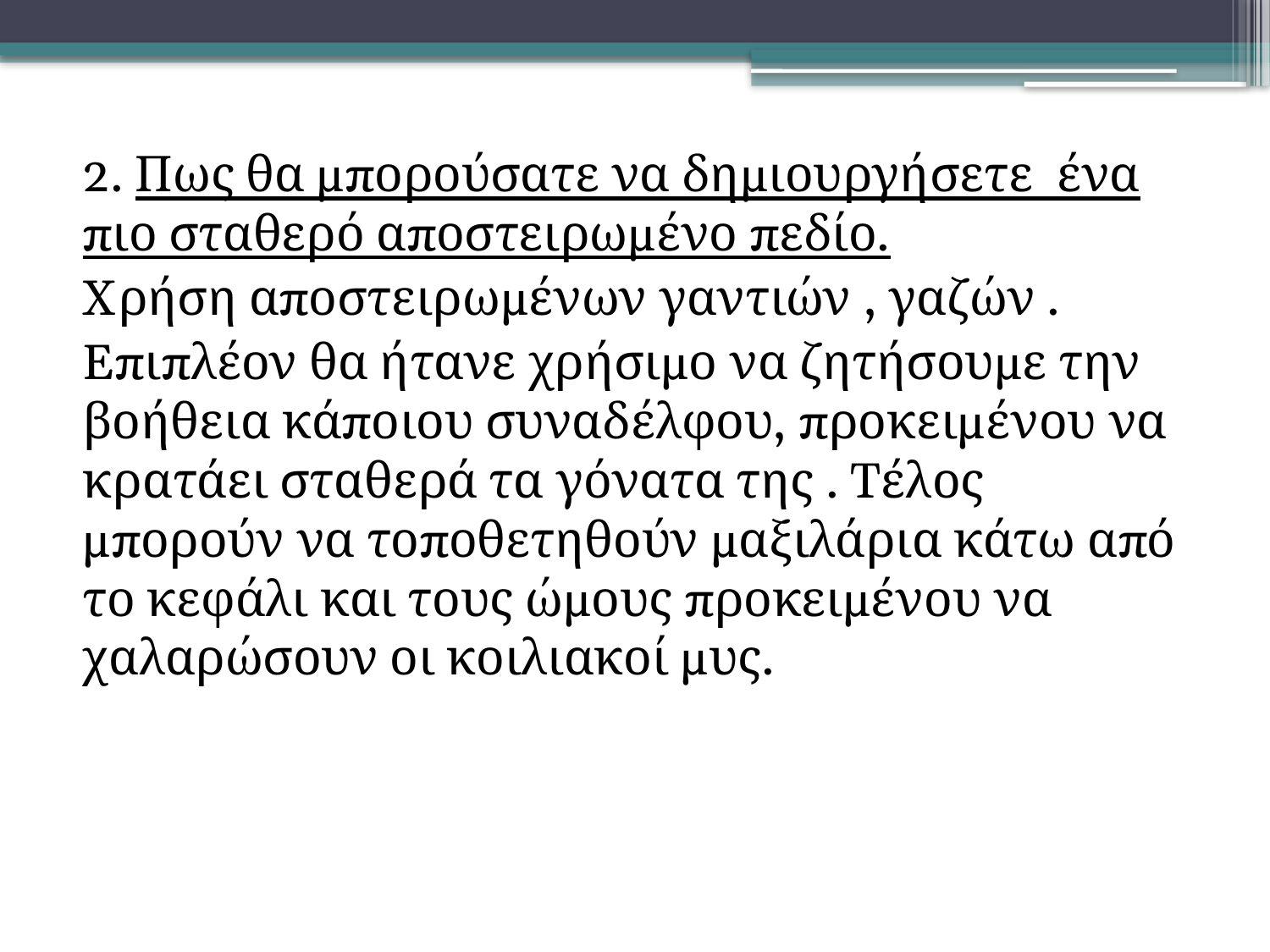

2. Πως θα μπορούσατε να δημιουργήσετε  ένα πιο σταθερό αποστειρωμένο πεδίο.
Χρήση αποστειρωμένων γαντιών , γαζών .
Επιπλέον θα ήτανε χρήσιμο να ζητήσουμε την βοήθεια κάποιου συναδέλφου, προκειμένου να κρατάει σταθερά τα γόνατα της . Τέλος μπορούν να τοποθετηθούν μαξιλάρια κάτω από το κεφάλι και τους ώμους προκειμένου να χαλαρώσουν οι κοιλιακοί μυς.